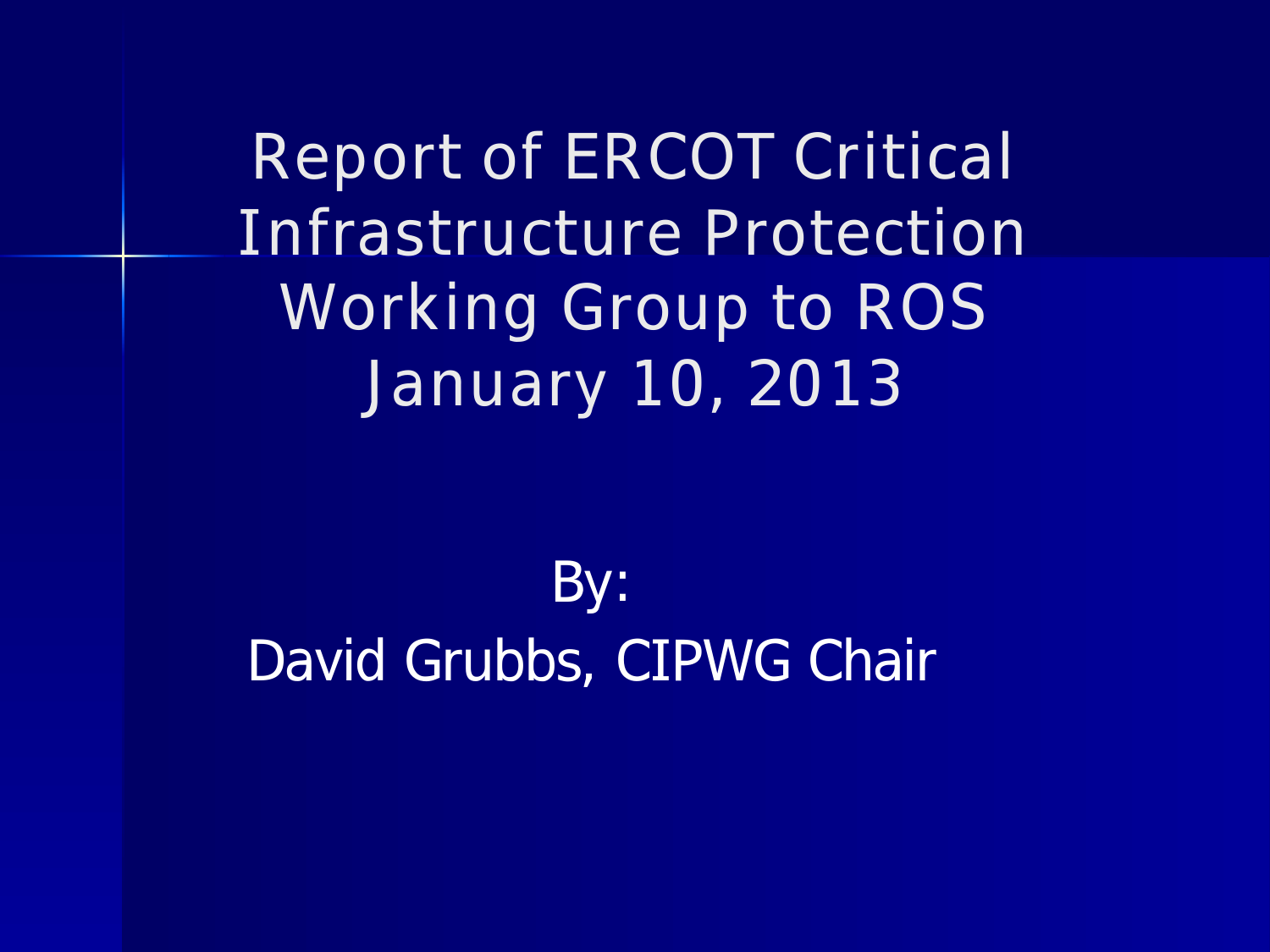

# Report of ERCOT Critical Infrastructure Protection Working Group to ROS January 10, 2013
By:
David Grubbs, CIPWG Chair